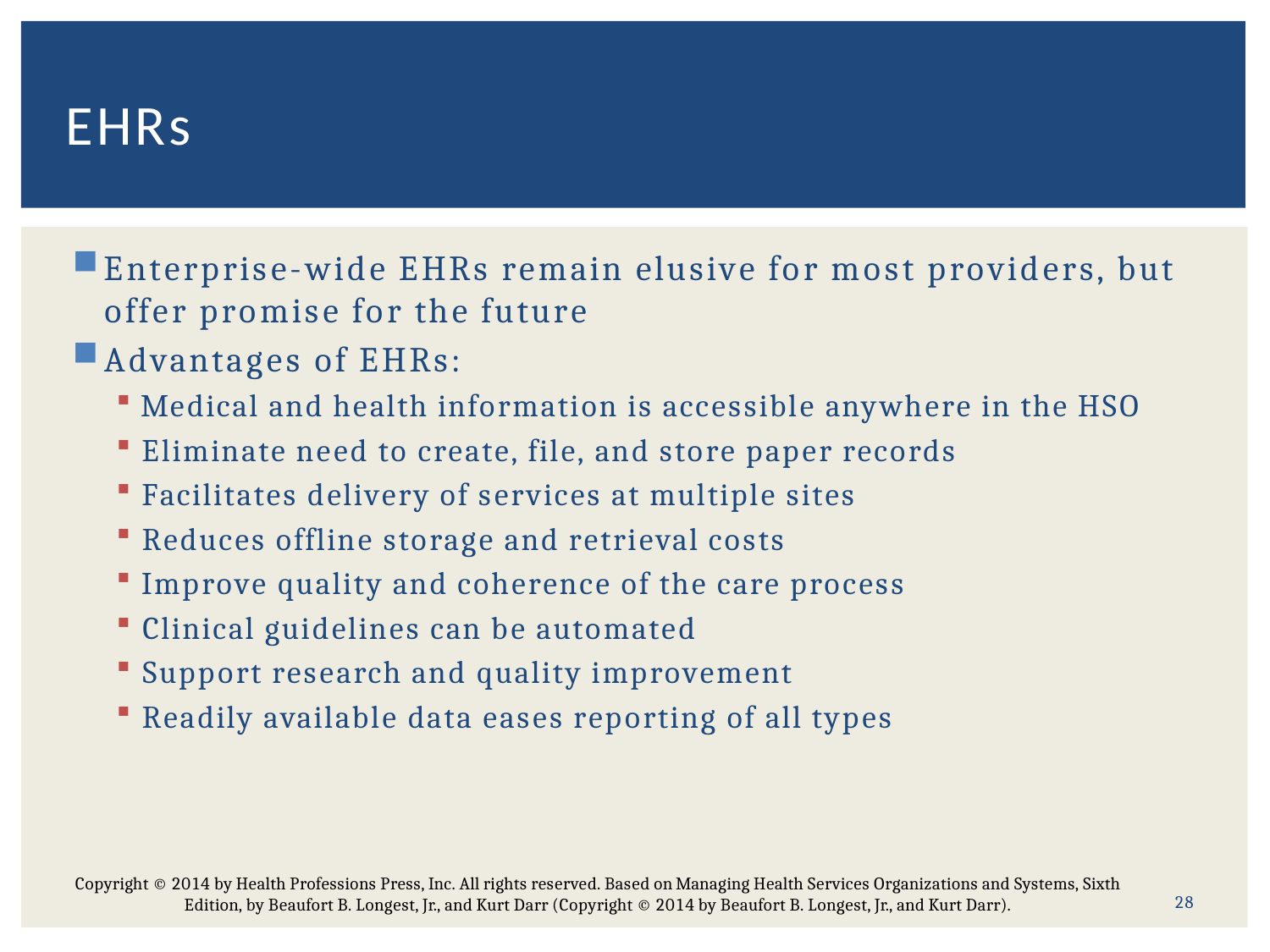

# EHRs
Enterprise-wide EHRs remain elusive for most providers, but offer promise for the future
Advantages of EHRs:
Medical and health information is accessible anywhere in the HSO
Eliminate need to create, file, and store paper records
Facilitates delivery of services at multiple sites
Reduces offline storage and retrieval costs
Improve quality and coherence of the care process
Clinical guidelines can be automated
Support research and quality improvement
Readily available data eases reporting of all types
Copyright © 2014 by Health Professions Press, Inc. All rights reserved. Based on Managing Health Services Organizations and Systems, Sixth Edition, by Beaufort B. Longest, Jr., and Kurt Darr (Copyright © 2014 by Beaufort B. Longest, Jr., and Kurt Darr).
28